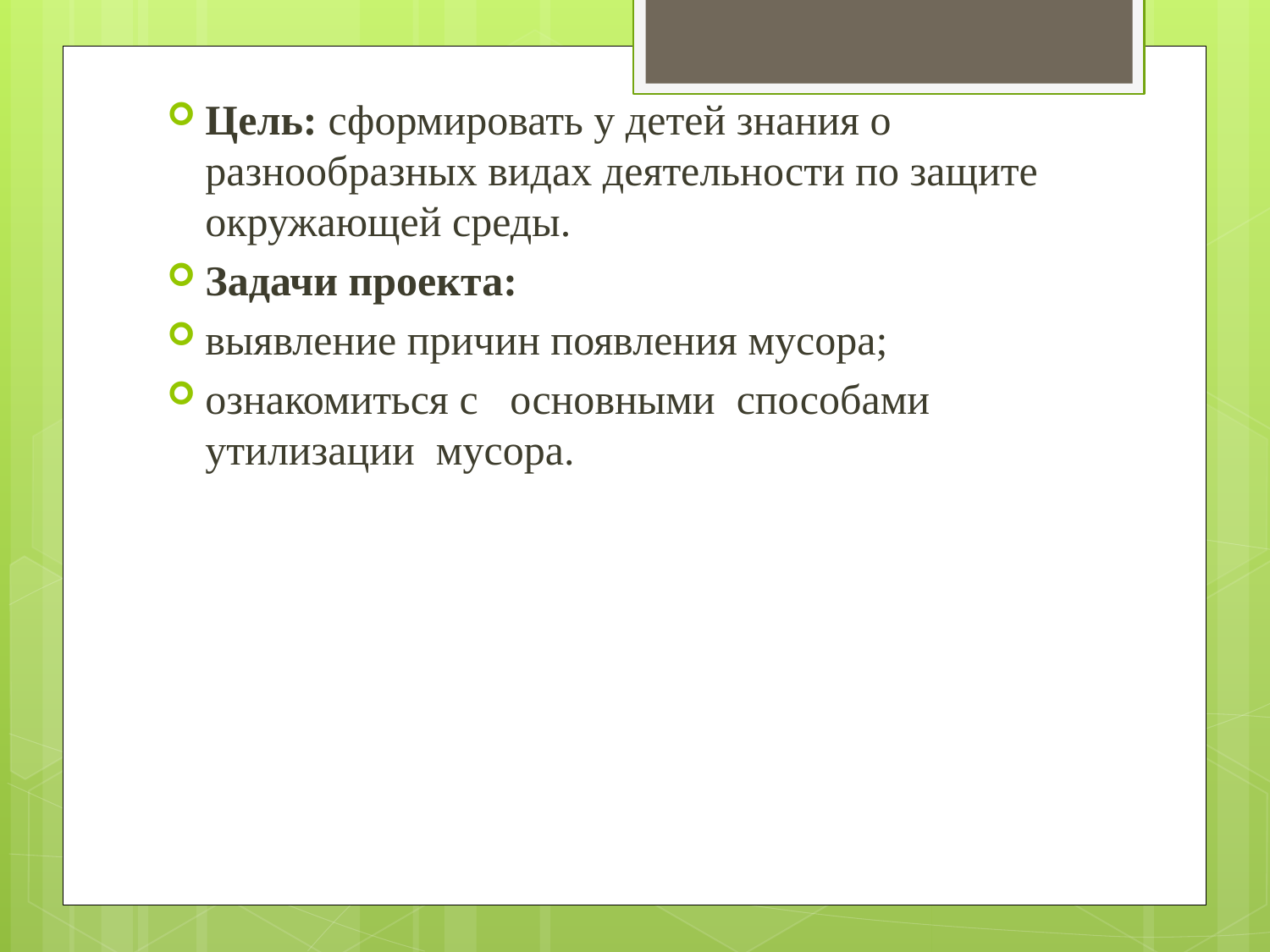

Цель: сформировать у детей знания о разнообразных видах деятельности по защите окружающей среды.
Задачи проекта:
выявление причин появления мусора;
ознакомиться с   основными  способами утилизации  мусора.